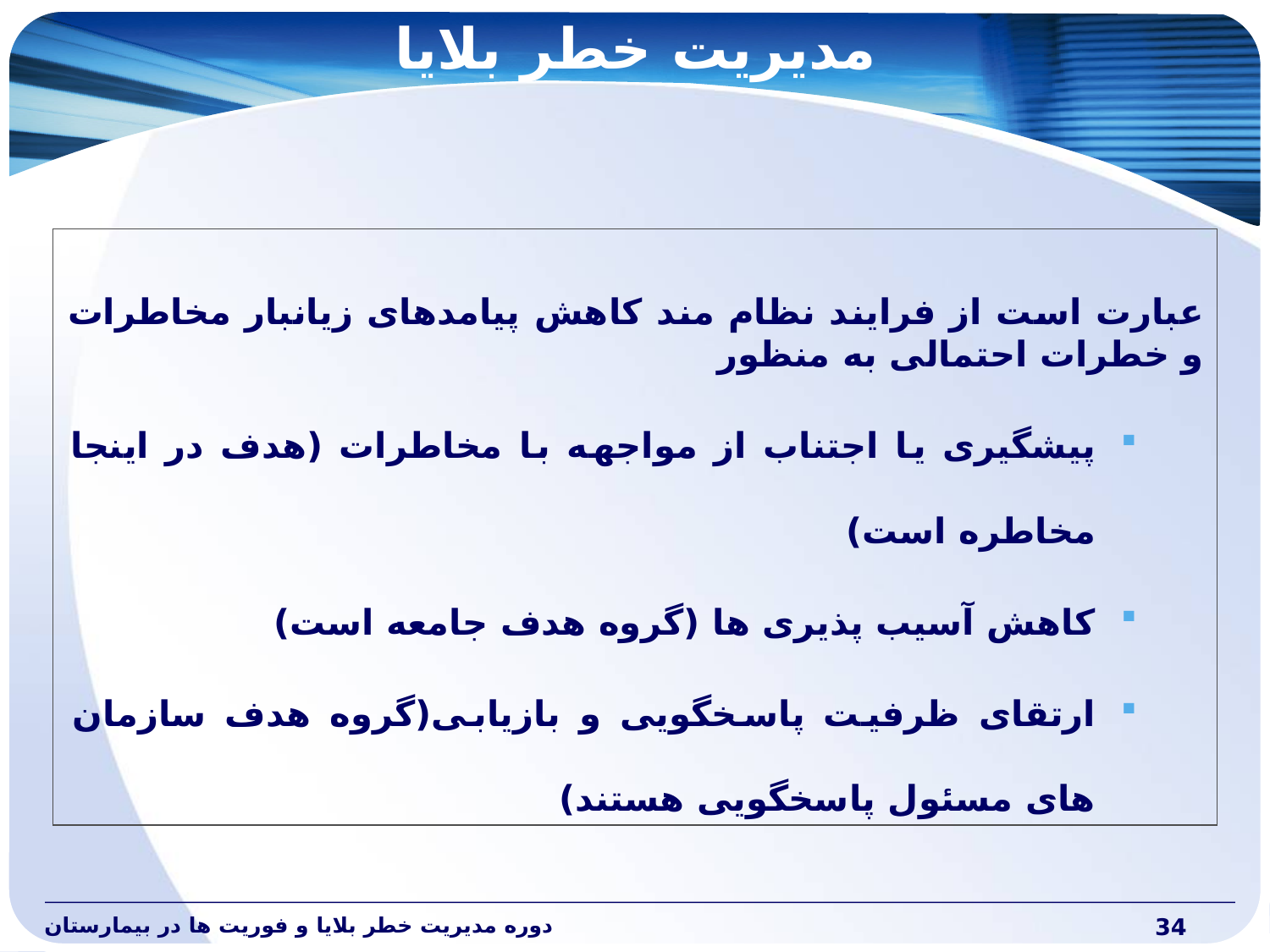

# مدیریت خطر بلایا

عبارت است از فرايند نظام مند کاهش پیامدهای زیانبار مخاطرات و خطرات احتمالی به منظور
پیشگیری یا اجتناب از مواجهه با مخاطرات (هدف در اینجا مخاطره است)
کاهش آسیب پذیری ها (گروه هدف جامعه است)
ارتقای ظرفیت پاسخگویی و بازیابی(گروه هدف سازمان های مسئول پاسخگویی هستند)
دوره مدیریت خطر بلایا و فوریت ها در بیمارستان
34